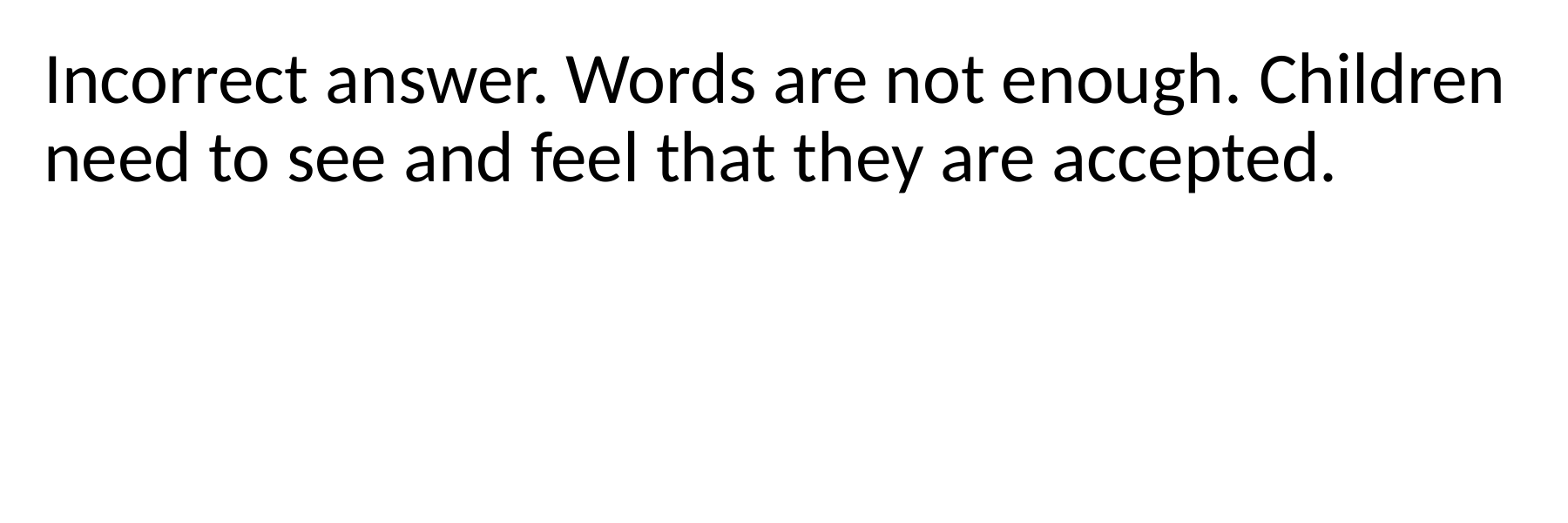

Incorrect answer. Words are not enough. Children need to see and feel that they are accepted.